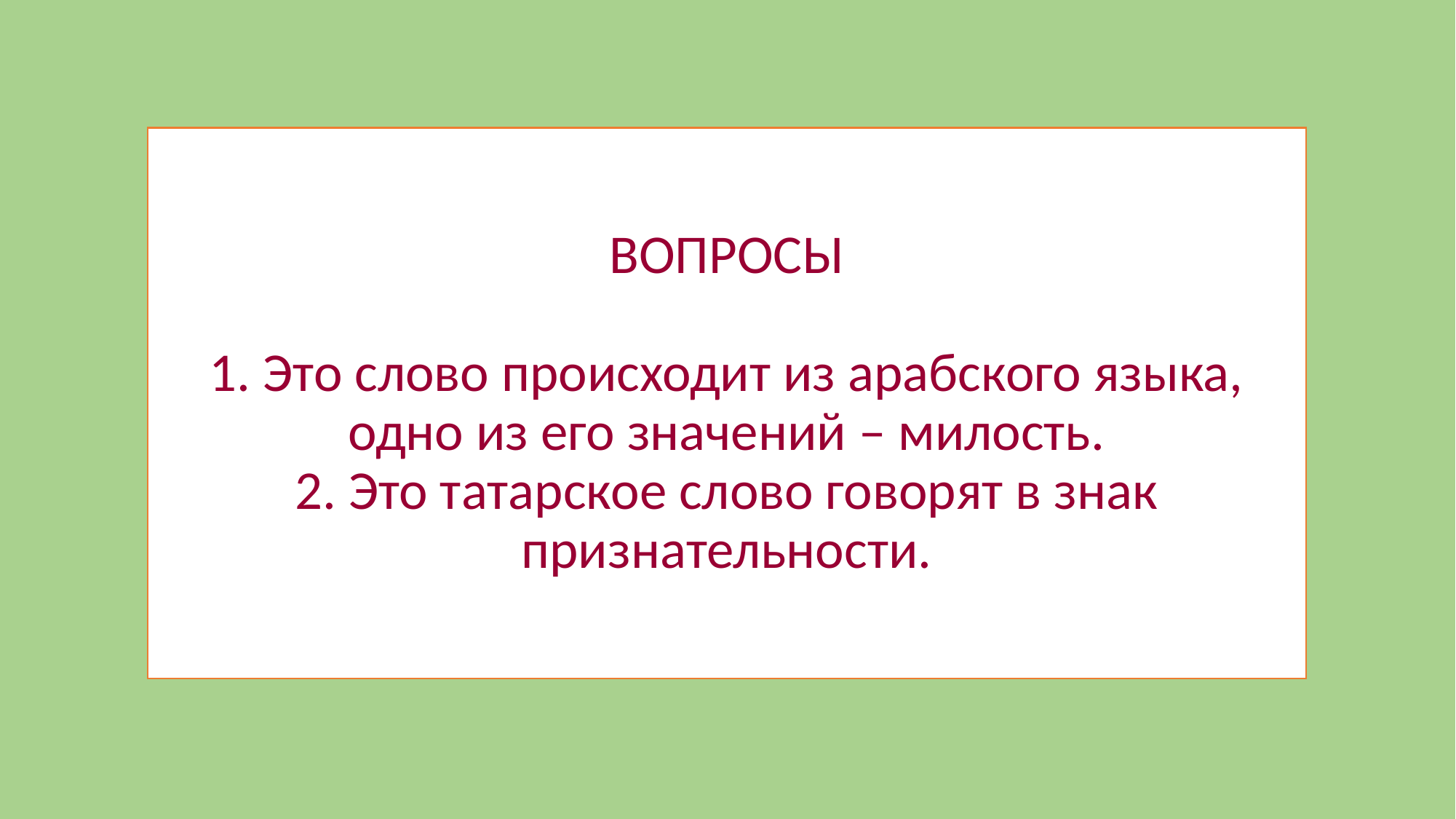

# ВОПРОСЫ 1. Это слово происходит из арабского языка, одно из его значений – милость. 2. Это татарское слово говорят в знак признательности.